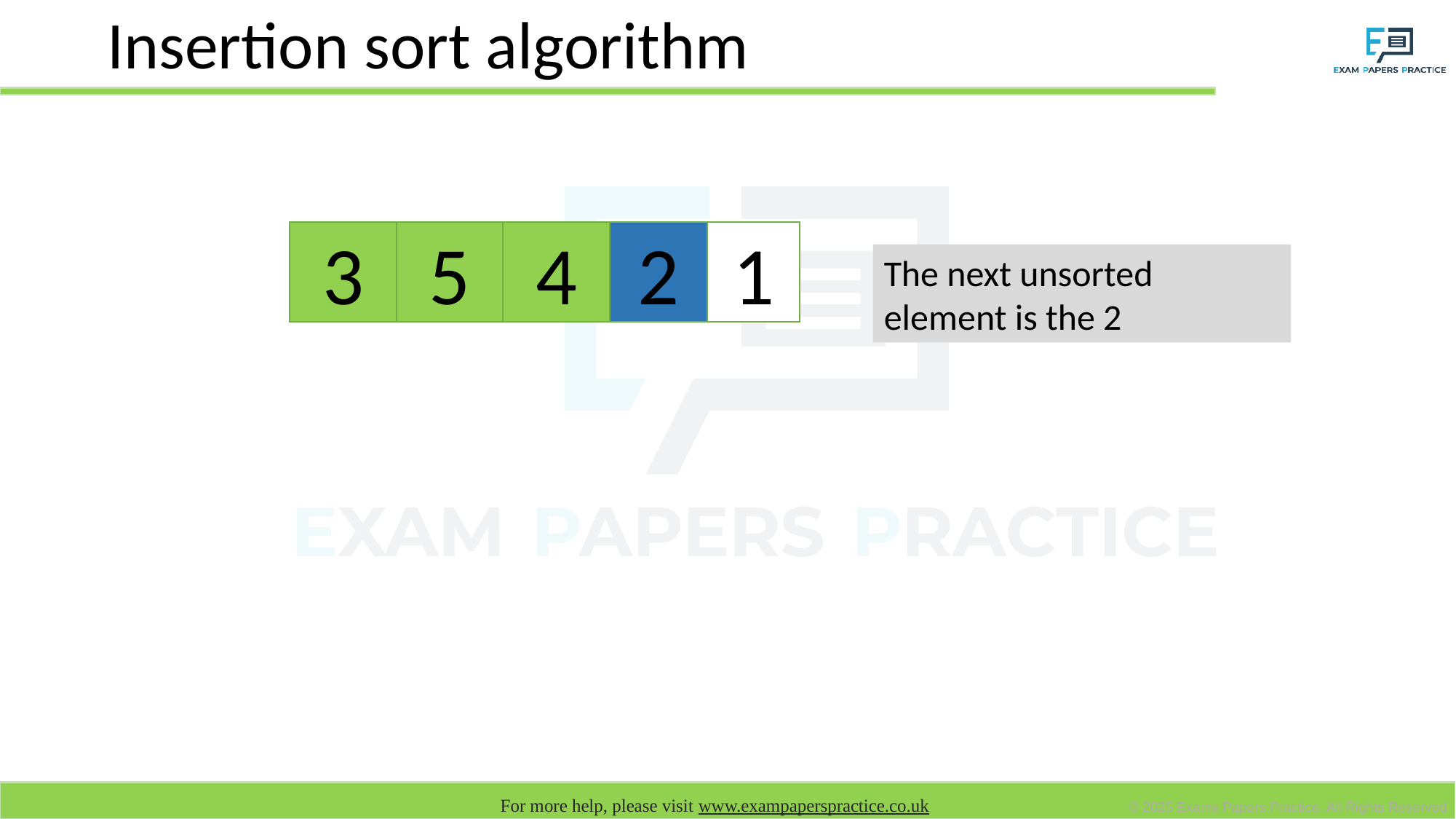

# Insertion sort algorithm
1
3
5
4
2
The next unsorted element is the 2